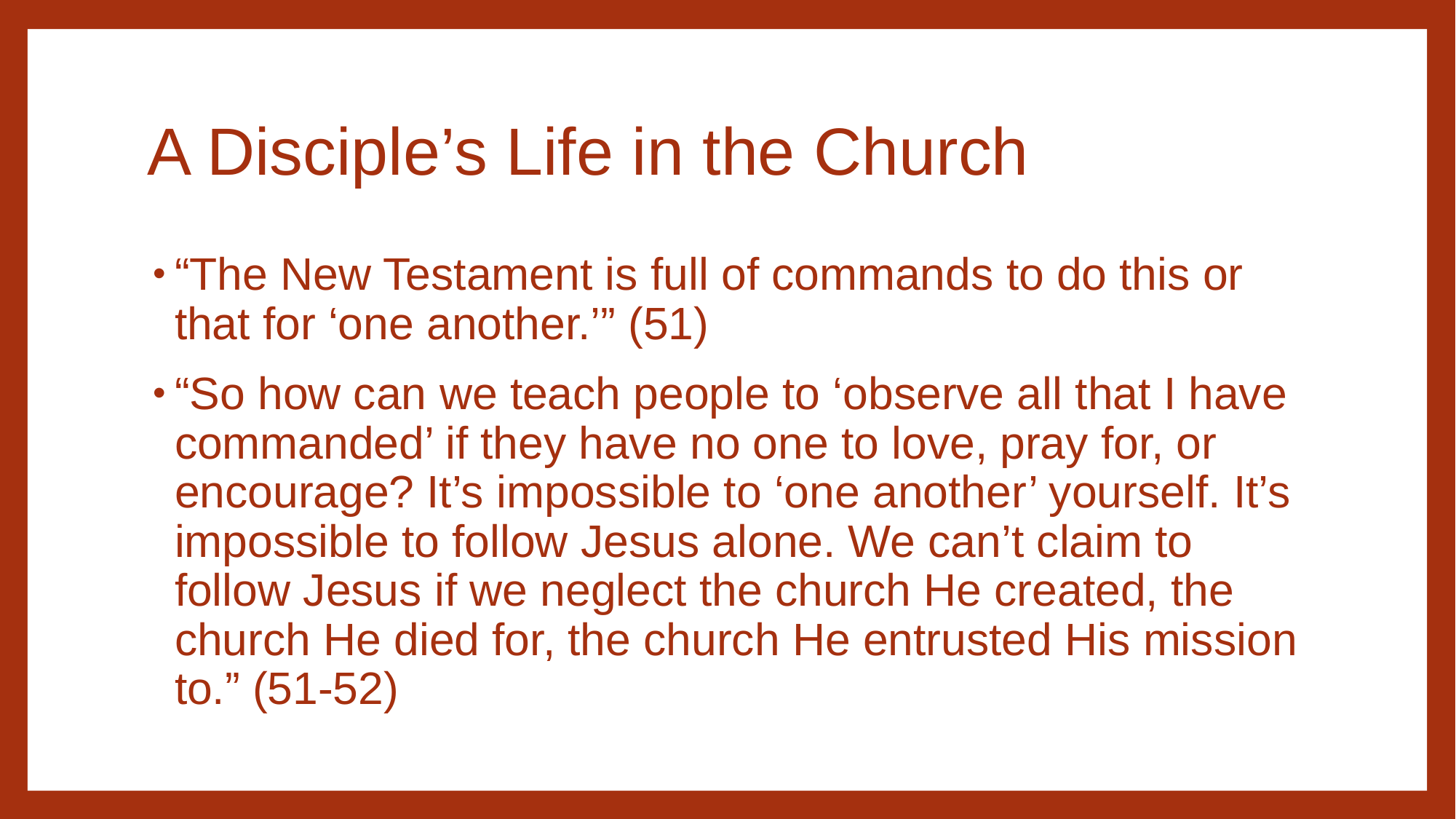

# A Disciple’s Life in the Church
“The New Testament is full of commands to do this or that for ‘one another.’” (51)
“So how can we teach people to ‘observe all that I have commanded’ if they have no one to love, pray for, or encourage? It’s impossible to ‘one another’ yourself. It’s impossible to follow Jesus alone. We can’t claim to follow Jesus if we neglect the church He created, the church He died for, the church He entrusted His mission to.” (51-52)